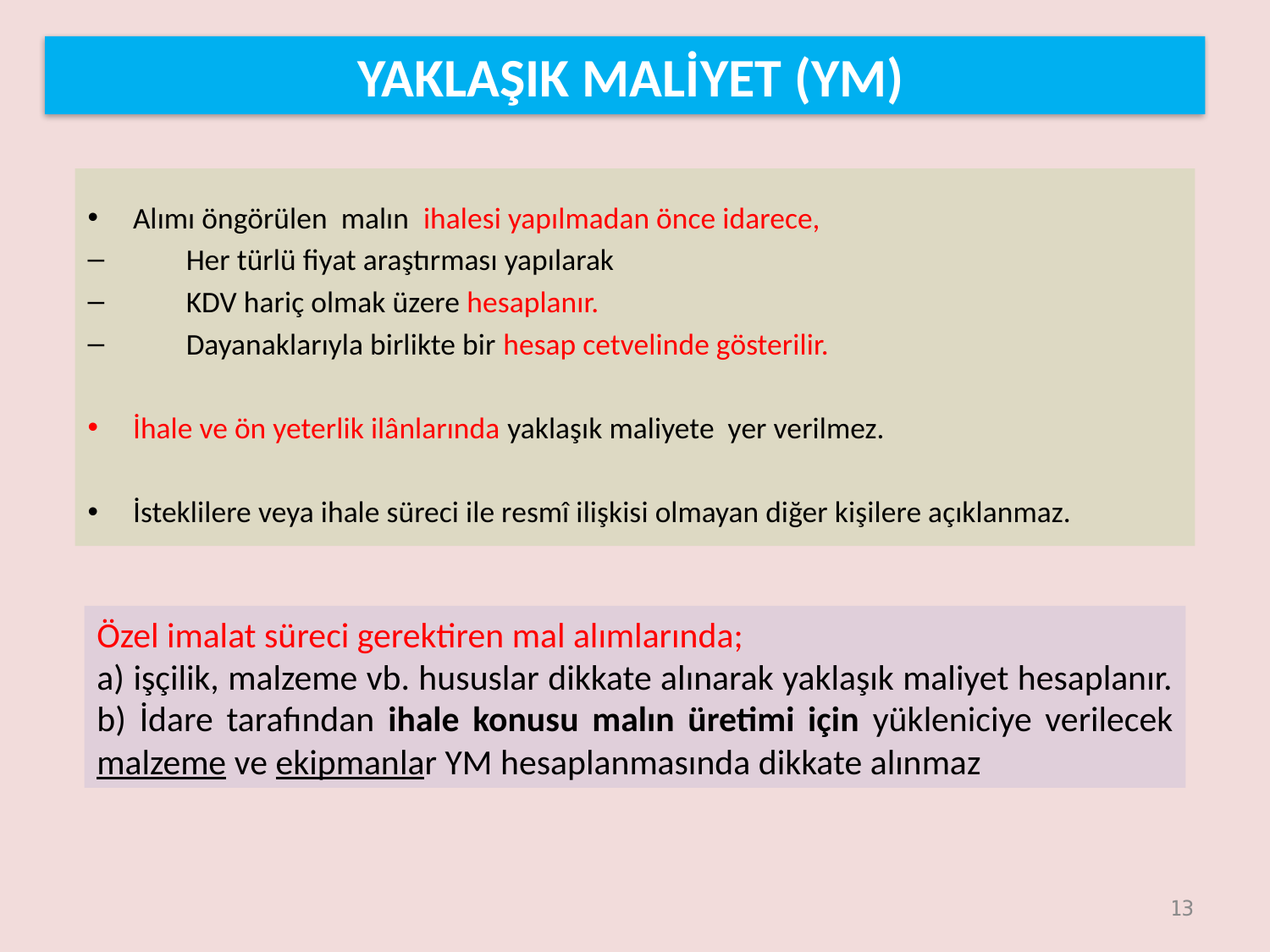

# YAKLAŞIK MALİYET (YM)

Alımı öngörülen  malın  ihalesi yapılmadan önce idarece,
Her türlü fiyat araştırması yapılarak
KDV hariç olmak üzere hesaplanır.
Dayanaklarıyla birlikte bir hesap cetvelinde gösterilir.

İhale ve ön yeterlik ilânlarında yaklaşık maliyete  yer verilmez.

İsteklilere veya ihale süreci ile resmî ilişkisi olmayan diğer kişilere açıklanmaz.
Özel imalat süreci gerektiren mal alımlarında;
a) işçilik, malzeme vb. hususlar dikkate alınarak yaklaşık maliyet hesaplanır.
b) İdare tarafından ihale konusu malın üretimi için yükleniciye verilecek malzeme ve ekipmanlar YM hesaplanmasında dikkate alınmaz
13